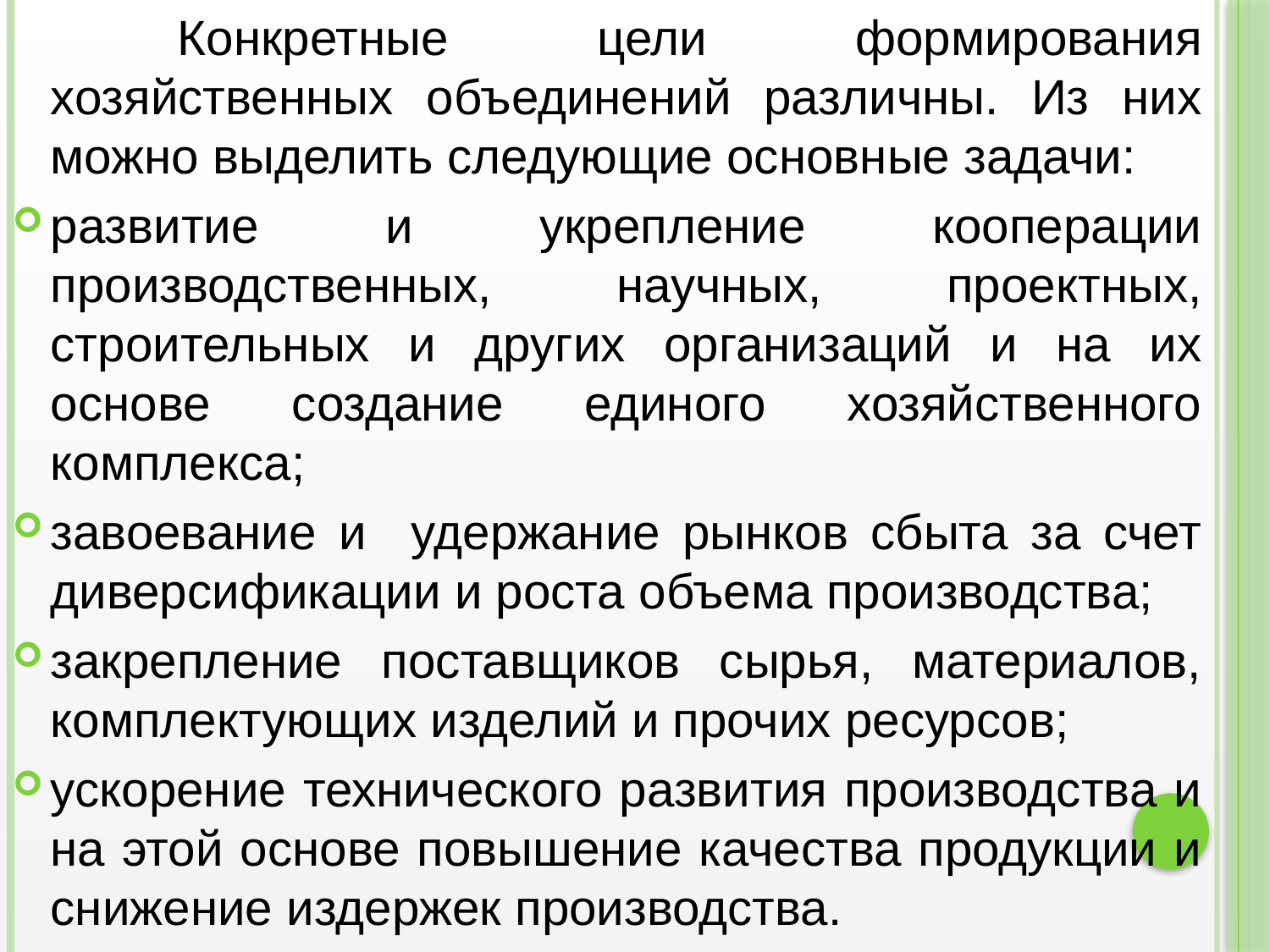

Конкретные цели формирования хозяйственных объединений различны. Из них можно выделить следующие основные задачи:
развитие и укрепление кооперации производственных, научных, проектных, строительных и других организаций и на их основе создание единого хозяйственного комплекса;
завоевание и  удержание рынков сбыта за счет диверсификации и роста объема производства;
закрепление поставщиков сырья, материалов, комплектующих изделий и прочих ресурсов;
ускорение технического развития производства и на этой основе повышение качества продукции и снижение издержек производства.